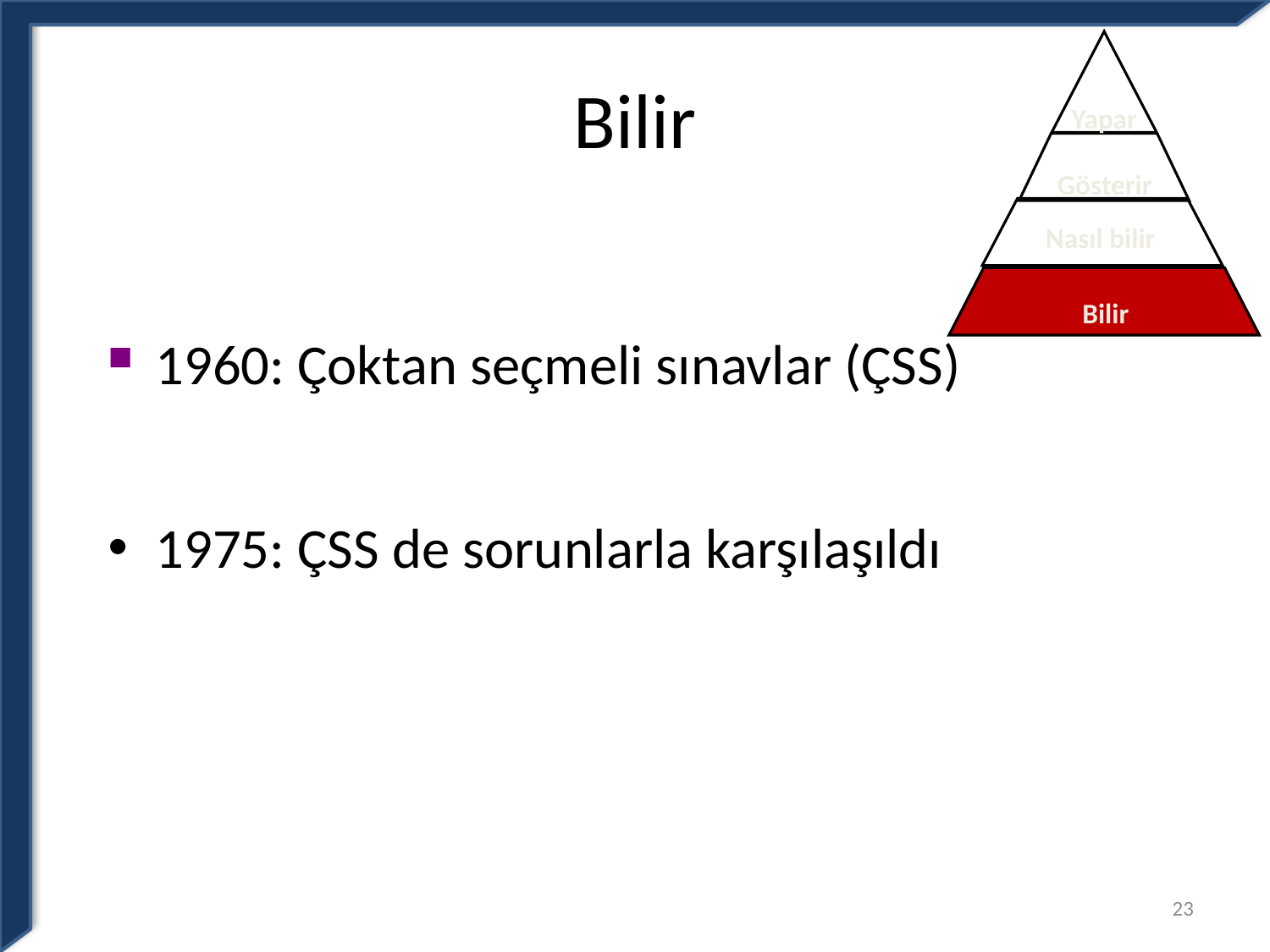

# Bilir

Yapar

Gösterir

Nasıl bilir

1960: Çoktan seçmeli sınavlar (ÇSS)

Bilir
1975: ÇSS de sorunlarla karşılaşıldı
23